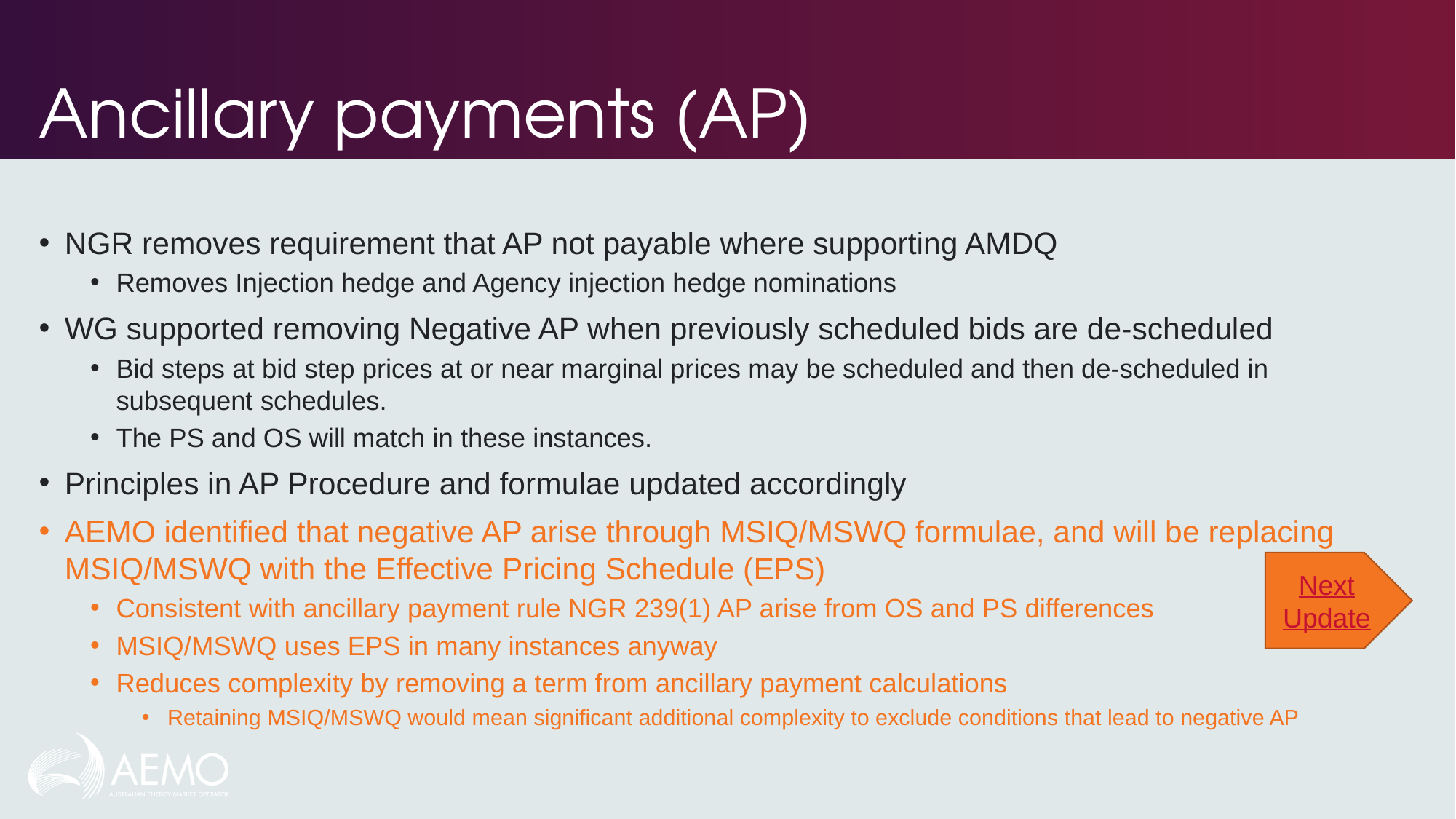

# Ancillary payments (AP)
NGR removes requirement that AP not payable where supporting AMDQ
Removes Injection hedge and Agency injection hedge nominations
WG supported removing Negative AP when previously scheduled bids are de-scheduled
Bid steps at bid step prices at or near marginal prices may be scheduled and then de-scheduled in subsequent schedules.
The PS and OS will match in these instances.
Principles in AP Procedure and formulae updated accordingly
AEMO identified that negative AP arise through MSIQ/MSWQ formulae, and will be replacing MSIQ/MSWQ with the Effective Pricing Schedule (EPS)
Consistent with ancillary payment rule NGR 239(1) AP arise from OS and PS differences
MSIQ/MSWQ uses EPS in many instances anyway
Reduces complexity by removing a term from ancillary payment calculations
Retaining MSIQ/MSWQ would mean significant additional complexity to exclude conditions that lead to negative AP

Next
Update